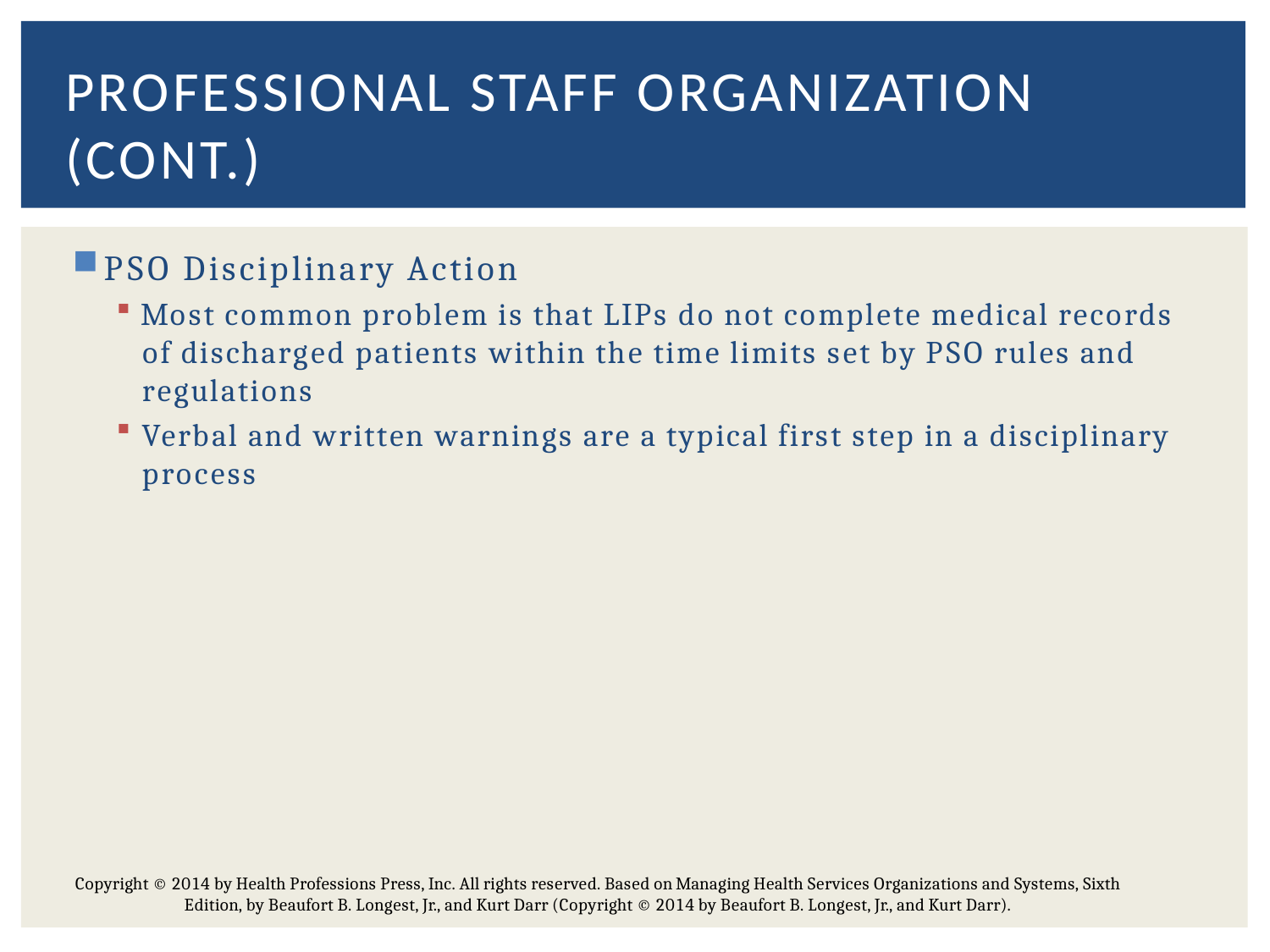

# Professional Staff Organization (CONt.)
PSO Disciplinary Action
Most common problem is that LIPs do not complete medical records of discharged patients within the time limits set by PSO rules and regulations
Verbal and written warnings are a typical first step in a disciplinary process

Copyright © 2014 by Health Professions Press, Inc. All rights reserved. Based on Managing Health Services Organizations and Systems, Sixth Edition, by Beaufort B. Longest, Jr., and Kurt Darr (Copyright © 2014 by Beaufort B. Longest, Jr., and Kurt Darr).